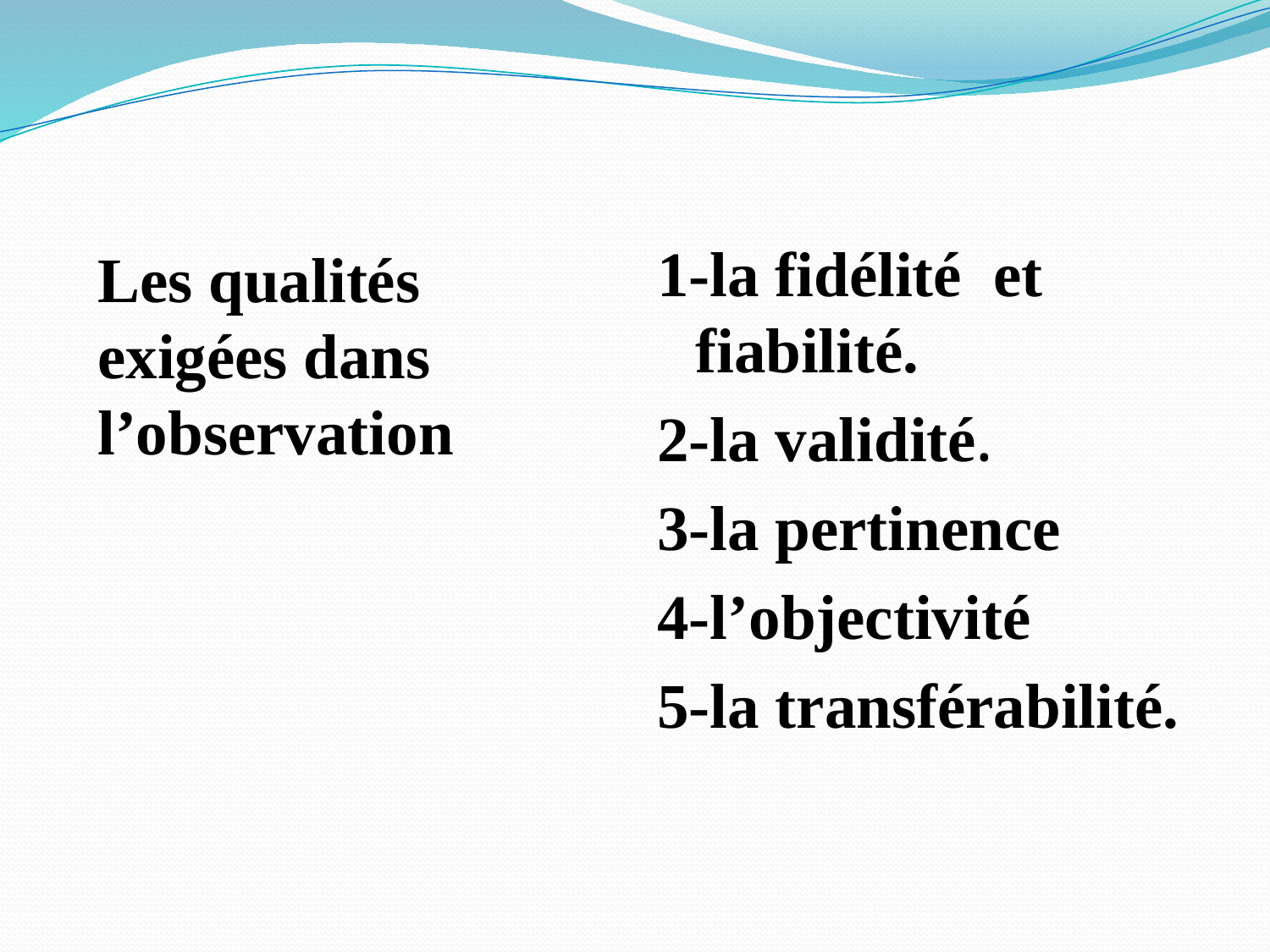

Les qualités exigées dans l’observation
1-la fidélité  et fiabilité.
2-la validité.
3-la pertinence
4-l’objectivité
5-la transférabilité.